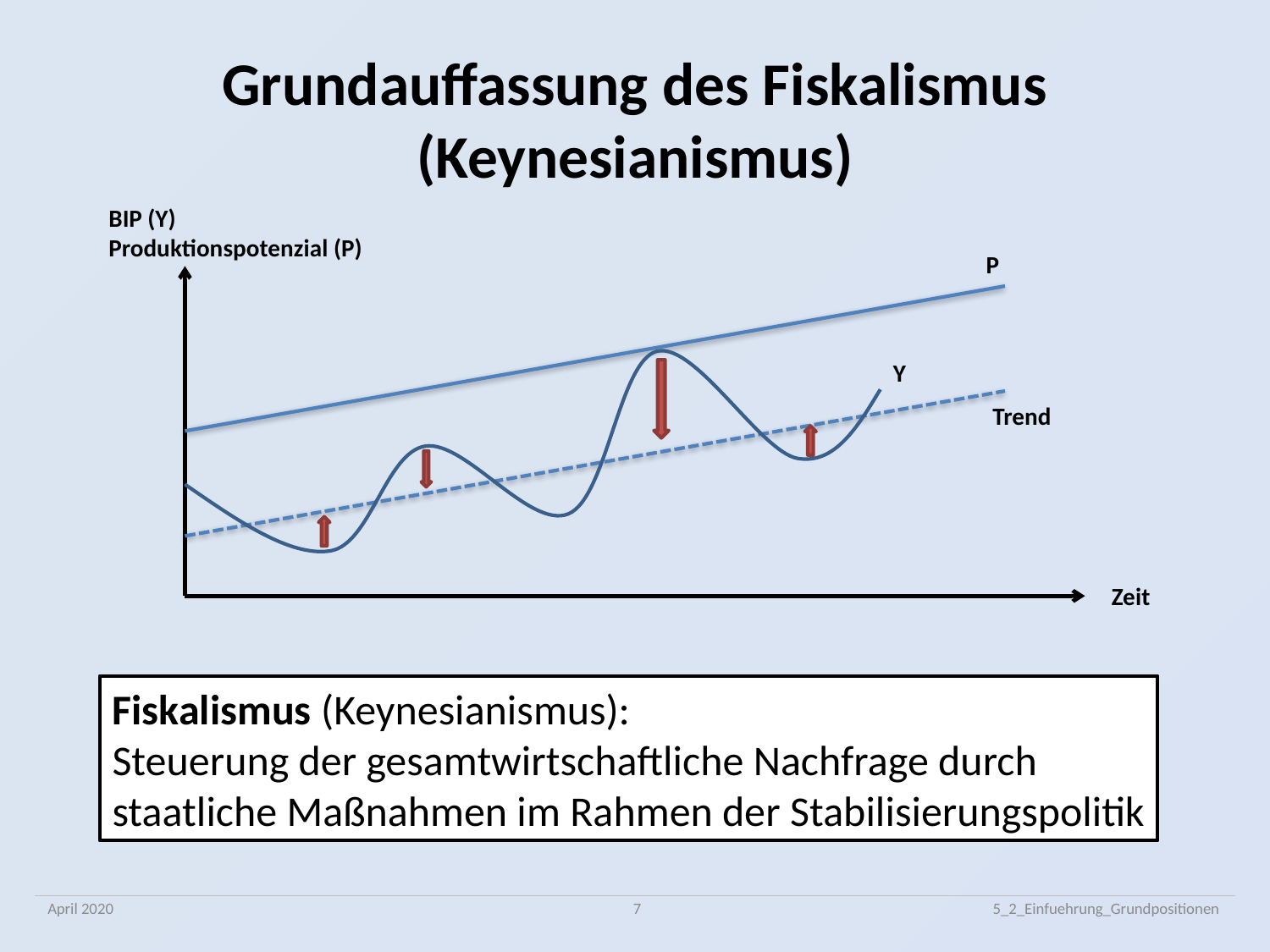

# Grundauffassung des Fiskalismus (Keynesianismus)
BIP (Y)
Produktionspotenzial (P)
P

Y

Trend

Zeit
Fiskalismus (Keynesianismus):
Steuerung der gesamtwirtschaftliche Nachfrage durch
staatliche Maßnahmen im Rahmen der Stabilisierungspolitik
April 2020	7	5_2_Einfuehrung_Grundpositionen